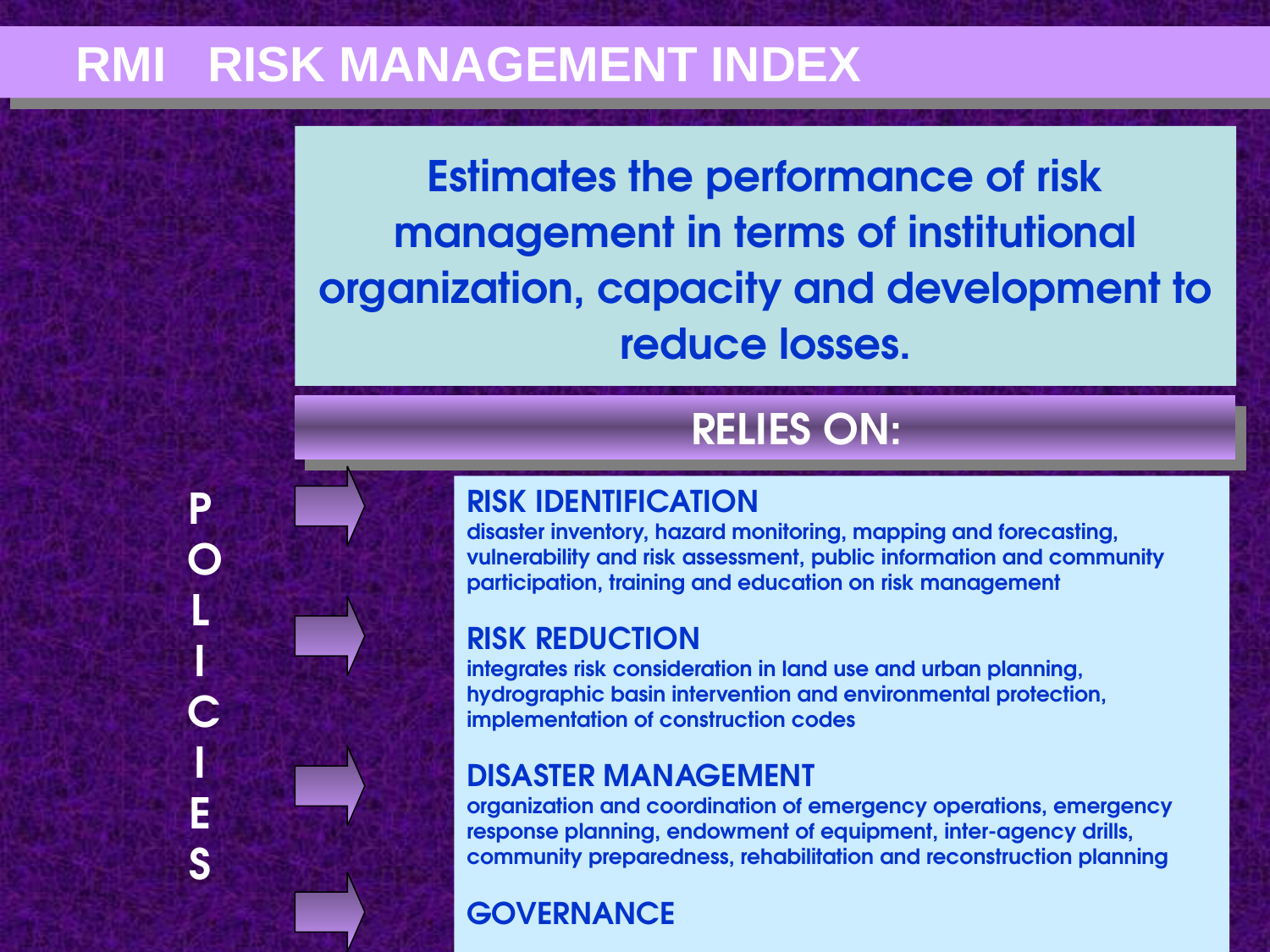

RMI   RISK MANAGEMENT INDEX
Estimates the performance of risk management in terms of institutional organization, capacity and development to reduce losses.
RELIES ON:

POLICIES
RISK IDENTIFICATION
disaster inventory, hazard monitoring, mapping and forecasting, vulnerability and risk assessment, public information and community participation, training and education on risk management

RISK REDUCTION
integrates risk consideration in land use and urban planning, hydrographic basin intervention and environmental protection, implementation of construction codes

DISASTER MANAGEMENT
organization and coordination of emergency operations, emergency response planning, endowment of equipment, inter-agency drills, community preparedness, rehabilitation and reconstruction planning

GOVERNANCE